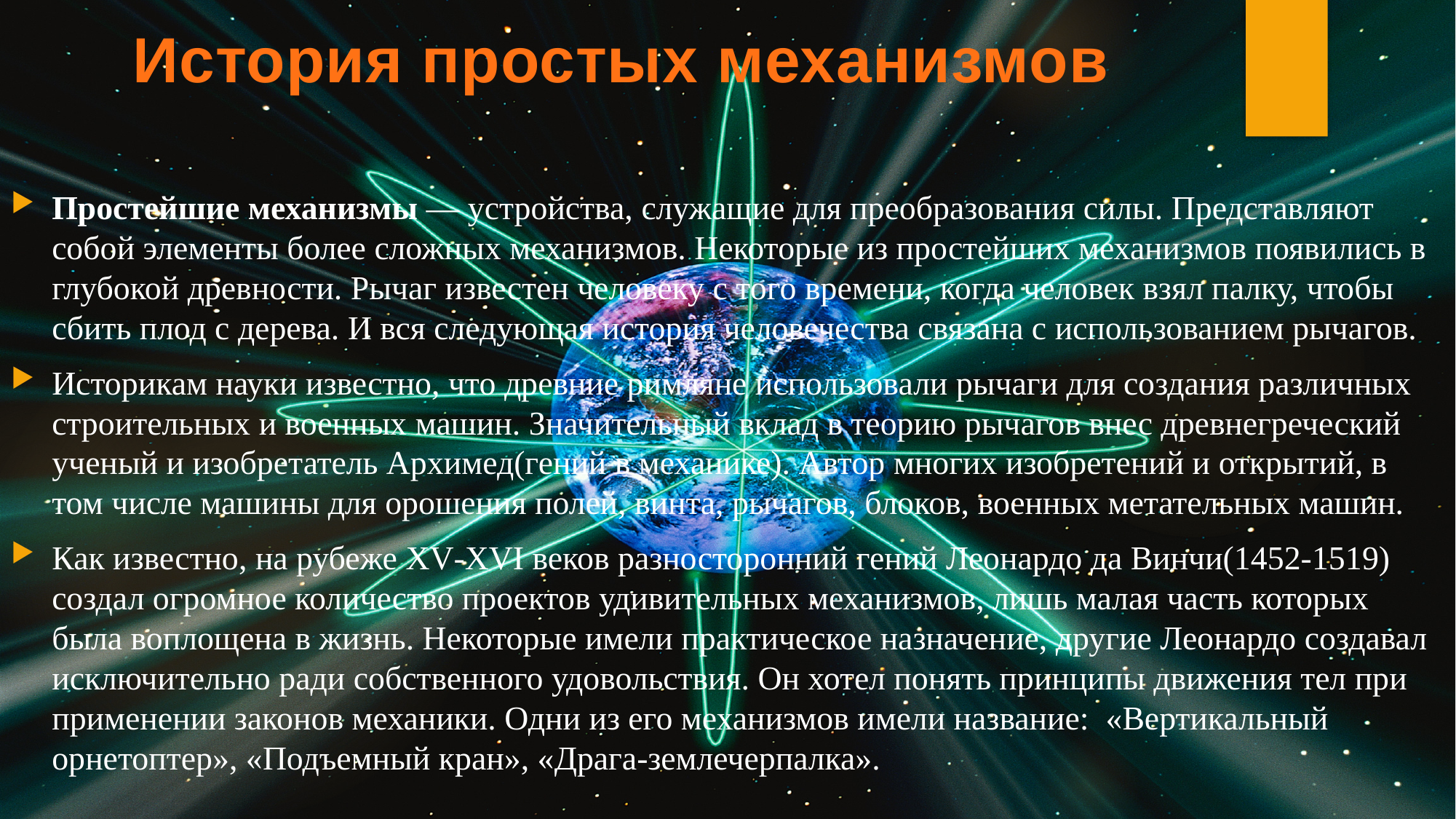

# История простых механизмов
Простейшие механизмы — устройства, служащие для преобразования силы. Представляют собой элементы более сложных механизмов. Некоторые из простейших механизмов появились в глубокой древности. Рычаг известен человеку с того времени, когда человек взял палку, чтобы сбить плод с дерева. И вся следующая история человечества связана с использованием рычагов.
Историкам науки известно, что древние римляне использовали рычаги для создания различных строительных и военных машин. Значительный вклад в теорию рычагов внес древнегреческий ученый и изобретатель Архимед(гений в механике). Автор многих изобретений и открытий, в том числе машины для орошения полей, винта, рычагов, блоков, военных метательных машин.
Как известно, на рубеже XV-XVI веков разносторонний гений Леонардо да Винчи(1452-1519) создал огромное количество проектов удивительных механизмов, лишь малая часть которых была воплощена в жизнь. Некоторые имели практическое назначение, другие Леонардо создавал исключительно ради собственного удовольствия. Он хотел понять принципы движения тел при применении законов механики. Одни из его механизмов имели название:  «Вертикальный орнетоптер», «Подъемный кран», «Драга-землечерпалка».